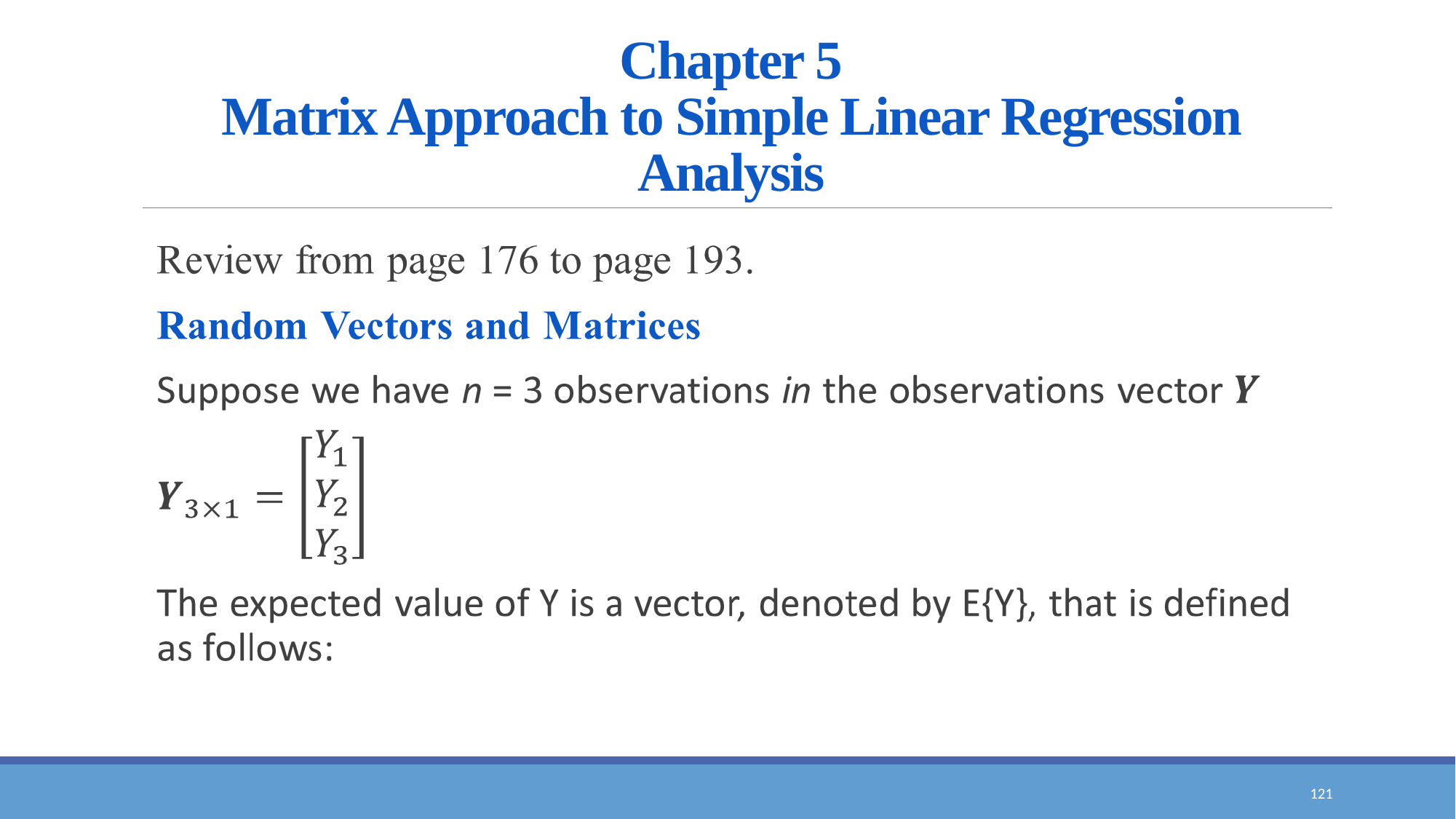

# Chapter 5 Matrix Approach to Simple Linear Regression Analysis

121